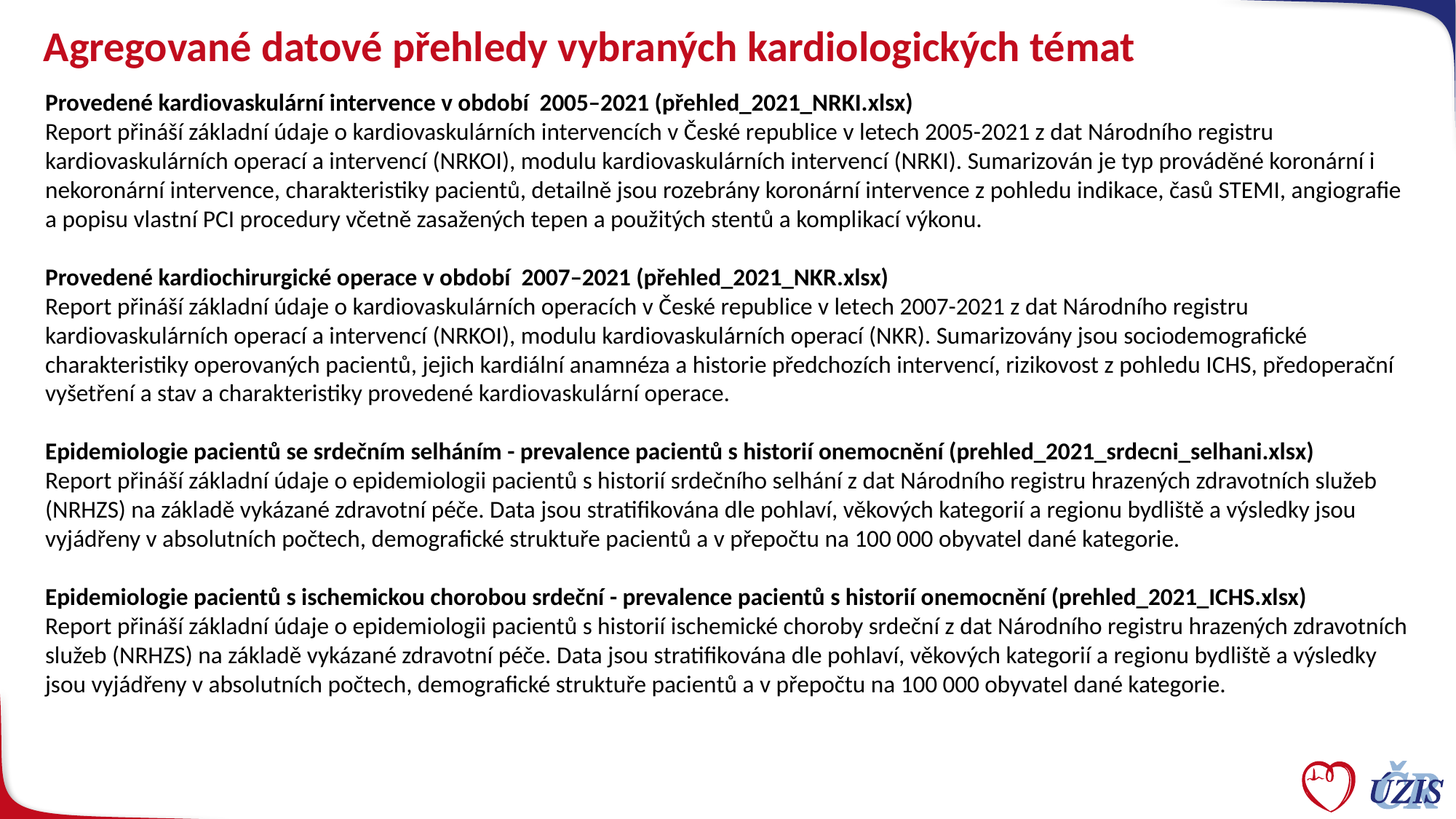

# Agregované datové přehledy vybraných kardiologických témat
Provedené kardiovaskulární intervence v období  2005–2021 (přehled_2021_NRKI.xlsx)
Report přináší základní údaje o kardiovaskulárních intervencích v České republice v letech 2005-2021 z dat Národního registru kardiovaskulárních operací a intervencí (NRKOI), modulu kardiovaskulárních intervencí (NRKI). Sumarizován je typ prováděné koronární i nekoronární intervence, charakteristiky pacientů, detailně jsou rozebrány koronární intervence z pohledu indikace, časů STEMI, angiografie a popisu vlastní PCI procedury včetně zasažených tepen a použitých stentů a komplikací výkonu.

Provedené kardiochirurgické operace v období  2007–2021 (přehled_2021_NKR.xlsx)
Report přináší základní údaje o kardiovaskulárních operacích v České republice v letech 2007-2021 z dat Národního registru kardiovaskulárních operací a intervencí (NRKOI), modulu kardiovaskulárních operací (NKR). Sumarizovány jsou sociodemografické charakteristiky operovaných pacientů, jejich kardiální anamnéza a historie předchozích intervencí, rizikovost z pohledu ICHS, předoperační vyšetření a stav a charakteristiky provedené kardiovaskulární operace.

Epidemiologie pacientů se srdečním selháním - prevalence pacientů s historií onemocnění (prehled_2021_srdecni_selhani.xlsx)
Report přináší základní údaje o epidemiologii pacientů s historií srdečního selhání z dat Národního registru hrazených zdravotních služeb (NRHZS) na základě vykázané zdravotní péče. Data jsou stratifikována dle pohlaví, věkových kategorií a regionu bydliště a výsledky jsou vyjádřeny v absolutních počtech, demografické struktuře pacientů a v přepočtu na 100 000 obyvatel dané kategorie.

Epidemiologie pacientů s ischemickou chorobou srdeční - prevalence pacientů s historií onemocnění (prehled_2021_ICHS.xlsx)
Report přináší základní údaje o epidemiologii pacientů s historií ischemické choroby srdeční z dat Národního registru hrazených zdravotních služeb (NRHZS) na základě vykázané zdravotní péče. Data jsou stratifikována dle pohlaví, věkových kategorií a regionu bydliště a výsledky jsou vyjádřeny v absolutních počtech, demografické struktuře pacientů a v přepočtu na 100 000 obyvatel dané kategorie.